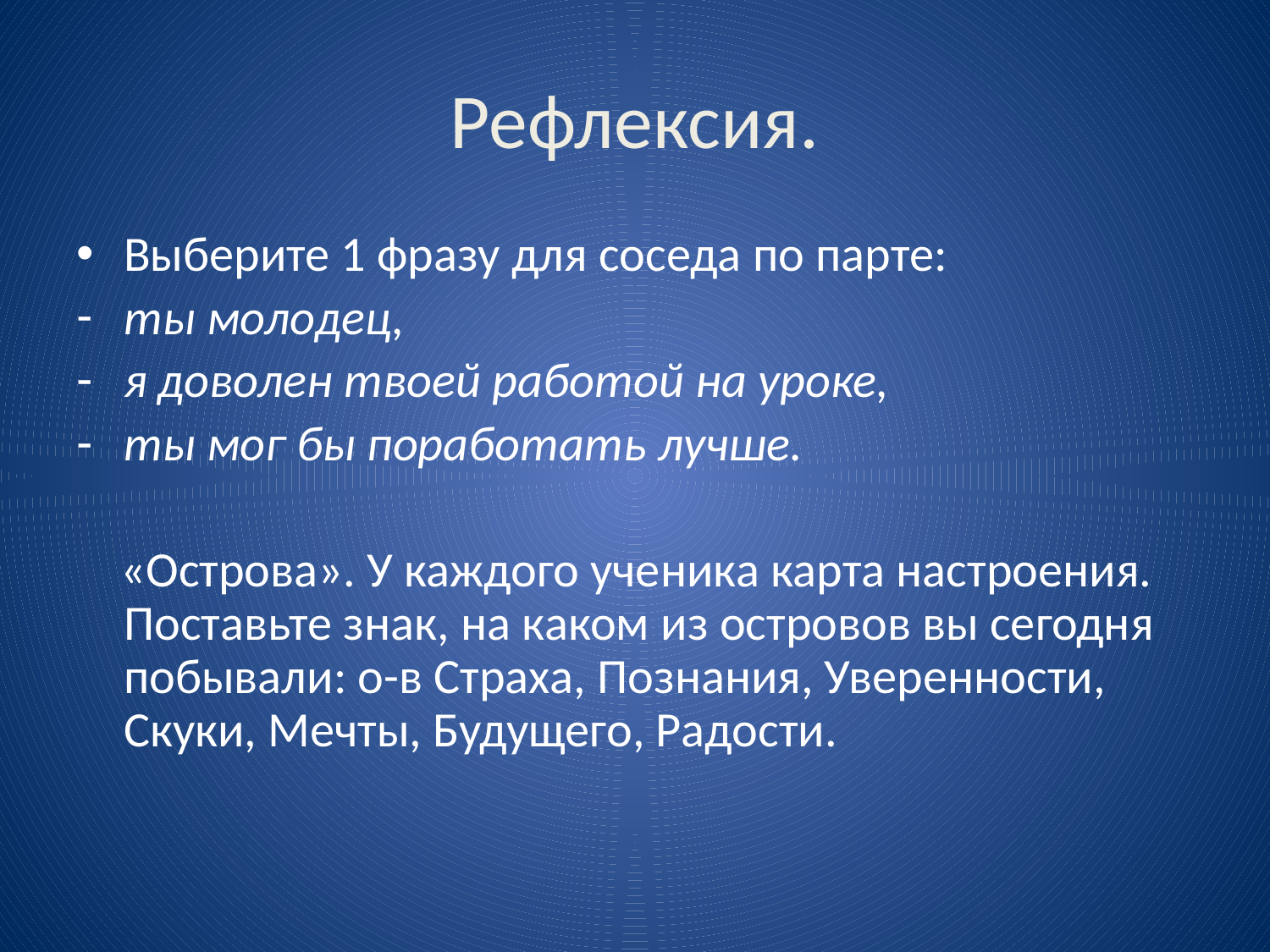

# Рефлексия.
Выберите 1 фразу для соседа по парте:
ты молодец,
я доволен твоей работой на уроке,
ты мог бы поработать лучше.

    «Острова». У каждого ученика карта настроения. Поставьте знак, на каком из островов вы сегодня побывали: о-в Страха, Познания, Уверенности, Скуки, Мечты, Будущего, Радости.